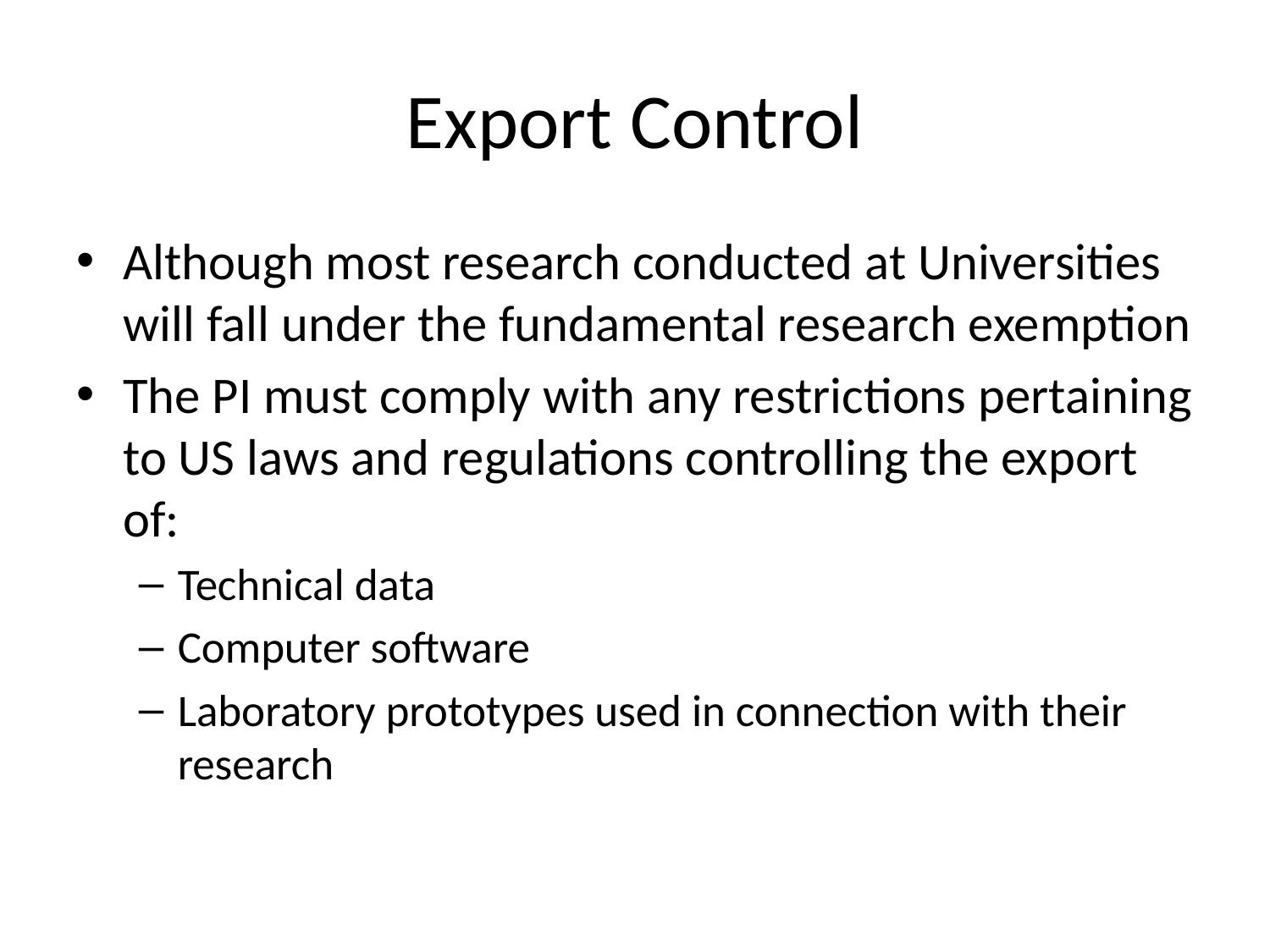

# Export Control
Although most research conducted at Universities will fall under the fundamental research exemption
The PI must comply with any restrictions pertaining to US laws and regulations controlling the export of:
Technical data
Computer software
Laboratory prototypes used in connection with their research